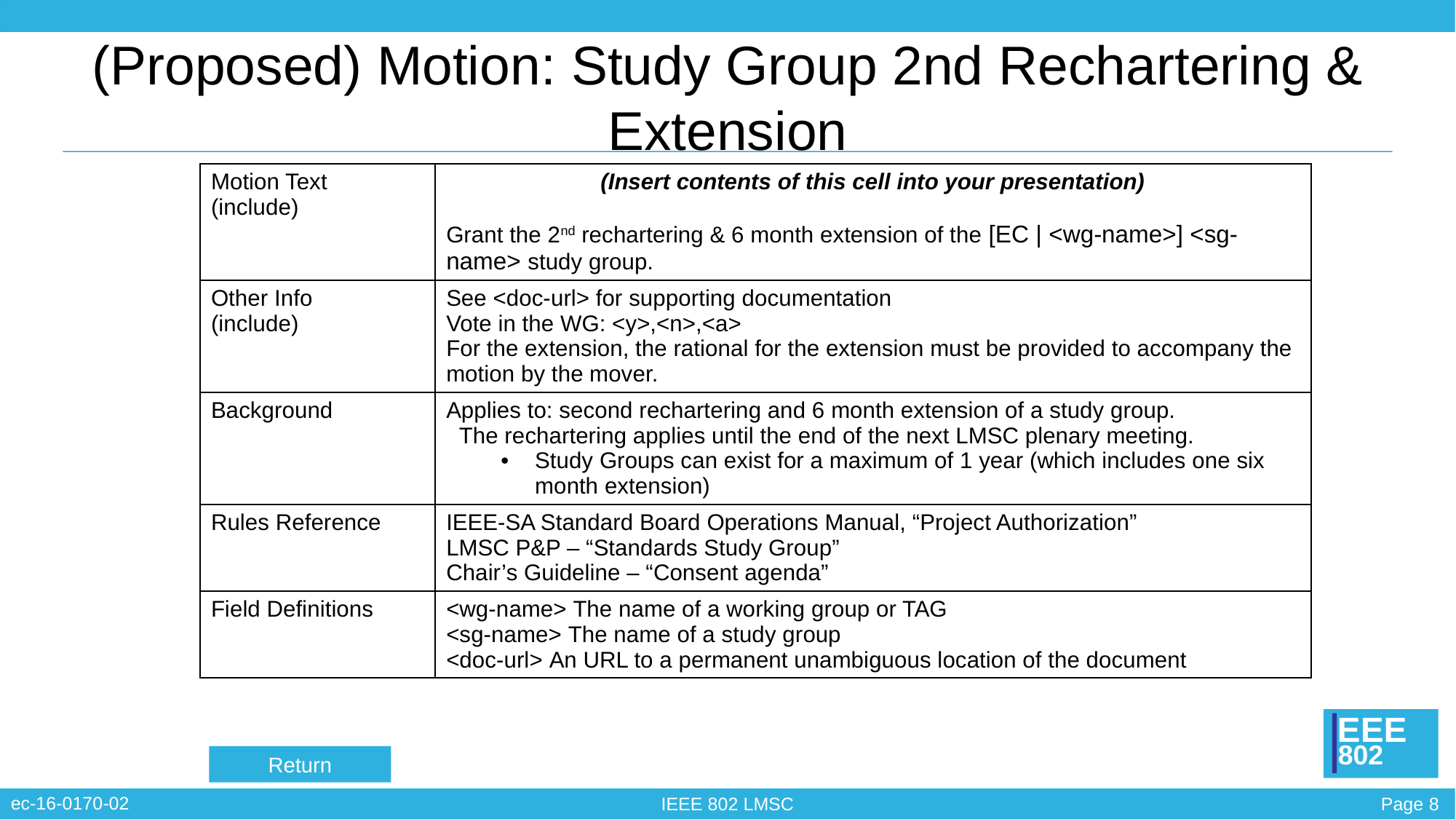

# (Proposed) Motion: Study Group 2nd Rechartering & Extension
| Motion Text (include) | (Insert contents of this cell into your presentation) |
| --- | --- |
|  | Grant the 2nd rechartering & 6 month extension of the [EC | <wg-name>] <sg-name> study group. |
| Other Info (include) | See <doc-url> for supporting documentation Vote in the WG: <y>,<n>,<a> For the extension, the rational for the extension must be provided to accompany the motion by the mover. |
| Background | Applies to: second rechartering and 6 month extension of a study group. The rechartering applies until the end of the next LMSC plenary meeting. Study Groups can exist for a maximum of 1 year (which includes one six month extension) |
| Rules Reference | IEEE-SA Standard Board Operations Manual, “Project Authorization” LMSC P&P – “Standards Study Group” Chair’s Guideline – “Consent agenda” |
| Field Definitions | <wg-name> The name of a working group or TAG <sg-name> The name of a study group <doc-url> An URL to a permanent unambiguous location of the document |
Return